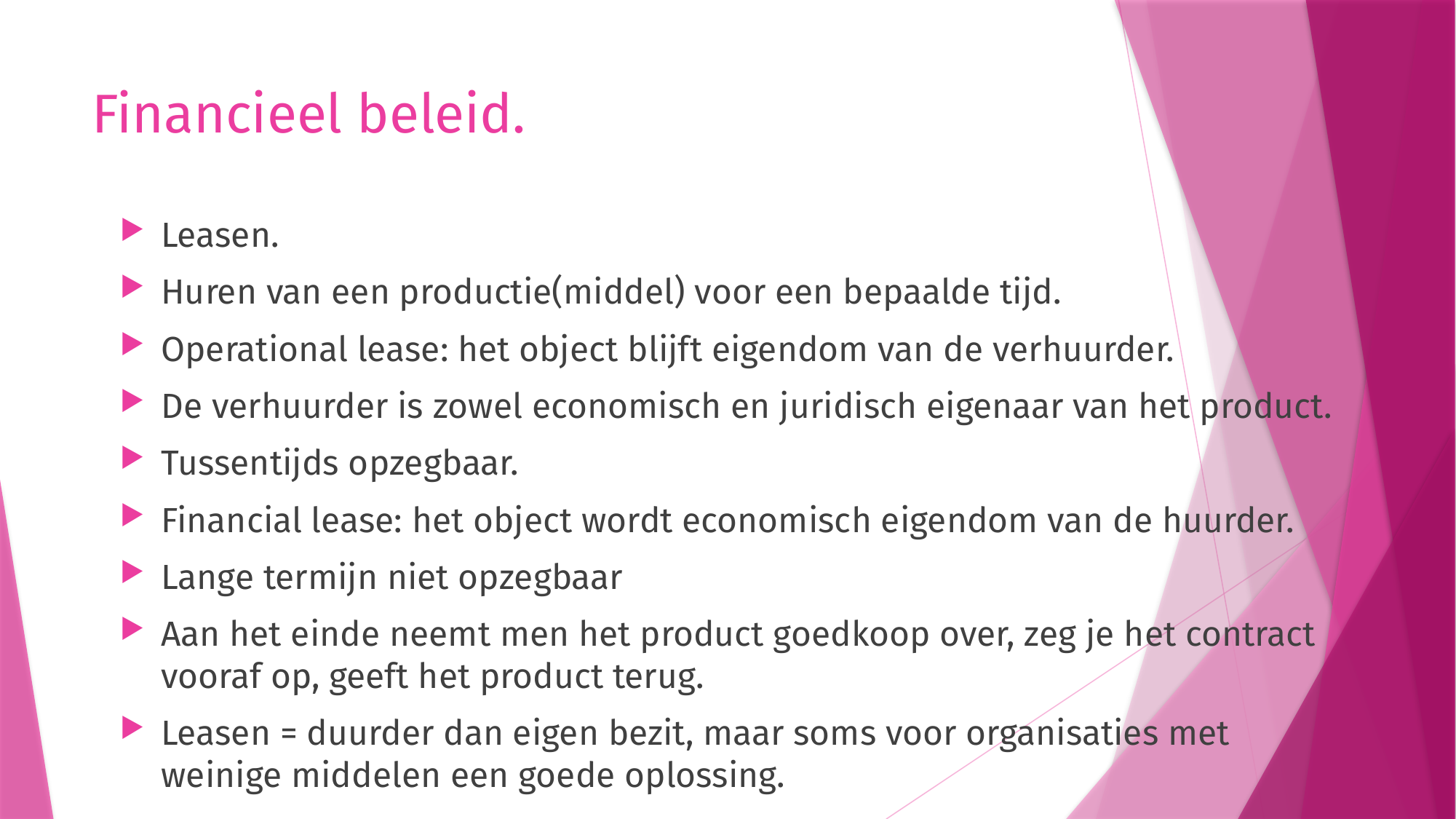

# Financieel beleid.
Leasen.
Huren van een productie(middel) voor een bepaalde tijd.
Operational lease: het object blijft eigendom van de verhuurder.
De verhuurder is zowel economisch en juridisch eigenaar van het product.
Tussentijds opzegbaar.
Financial lease: het object wordt economisch eigendom van de huurder.
Lange termijn niet opzegbaar
Aan het einde neemt men het product goedkoop over, zeg je het contract vooraf op, geeft het product terug.
Leasen = duurder dan eigen bezit, maar soms voor organisaties met weinige middelen een goede oplossing.